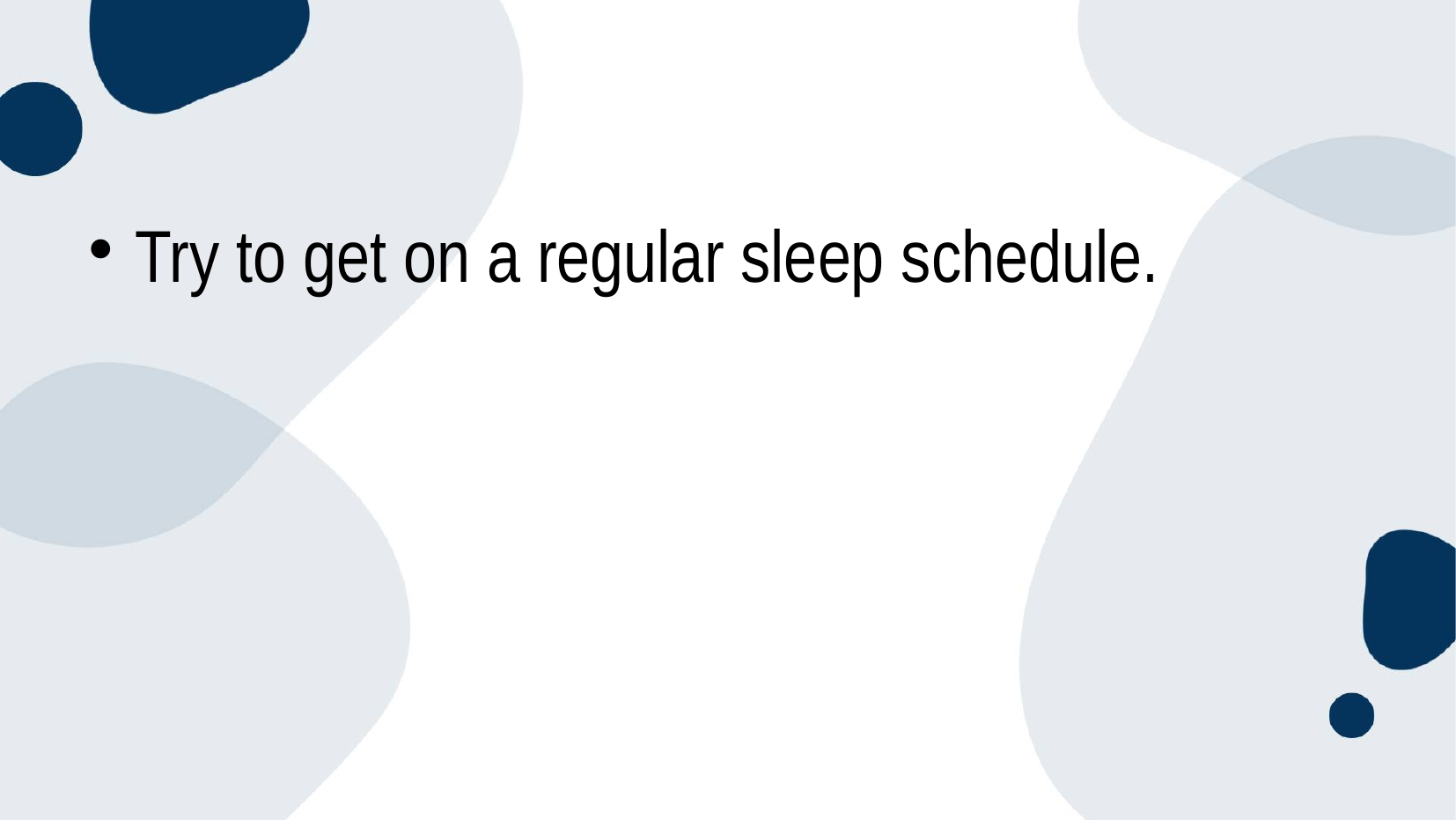

Try to get on a regular sleep schedule.